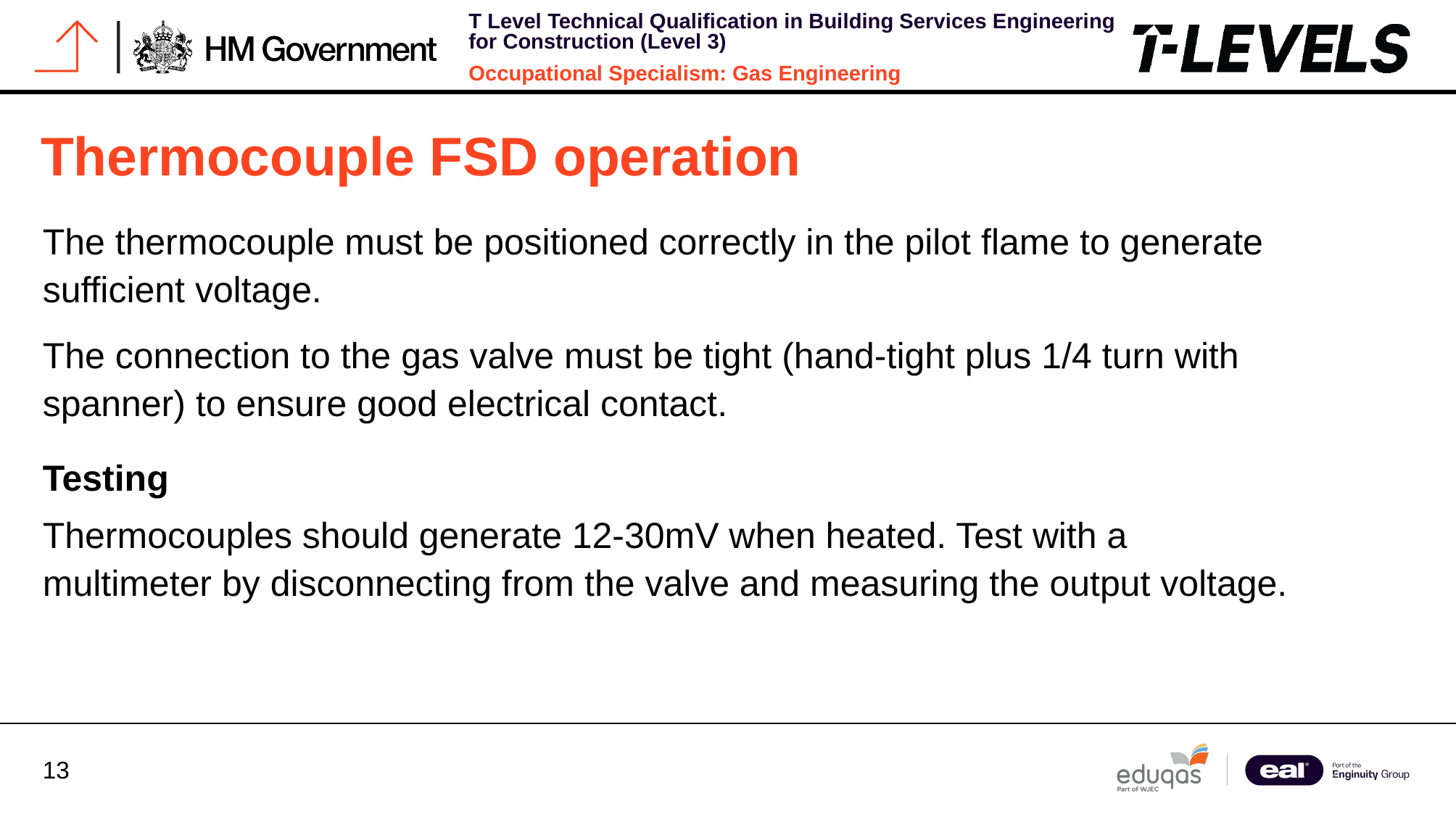

# Thermocouple FSD operation
The thermocouple must be positioned correctly in the pilot flame to generate sufficient voltage.
The connection to the gas valve must be tight (hand-tight plus 1/4 turn with spanner) to ensure good electrical contact.
Testing
Thermocouples should generate 12-30mV when heated. Test with a multimeter by disconnecting from the valve and measuring the output voltage.